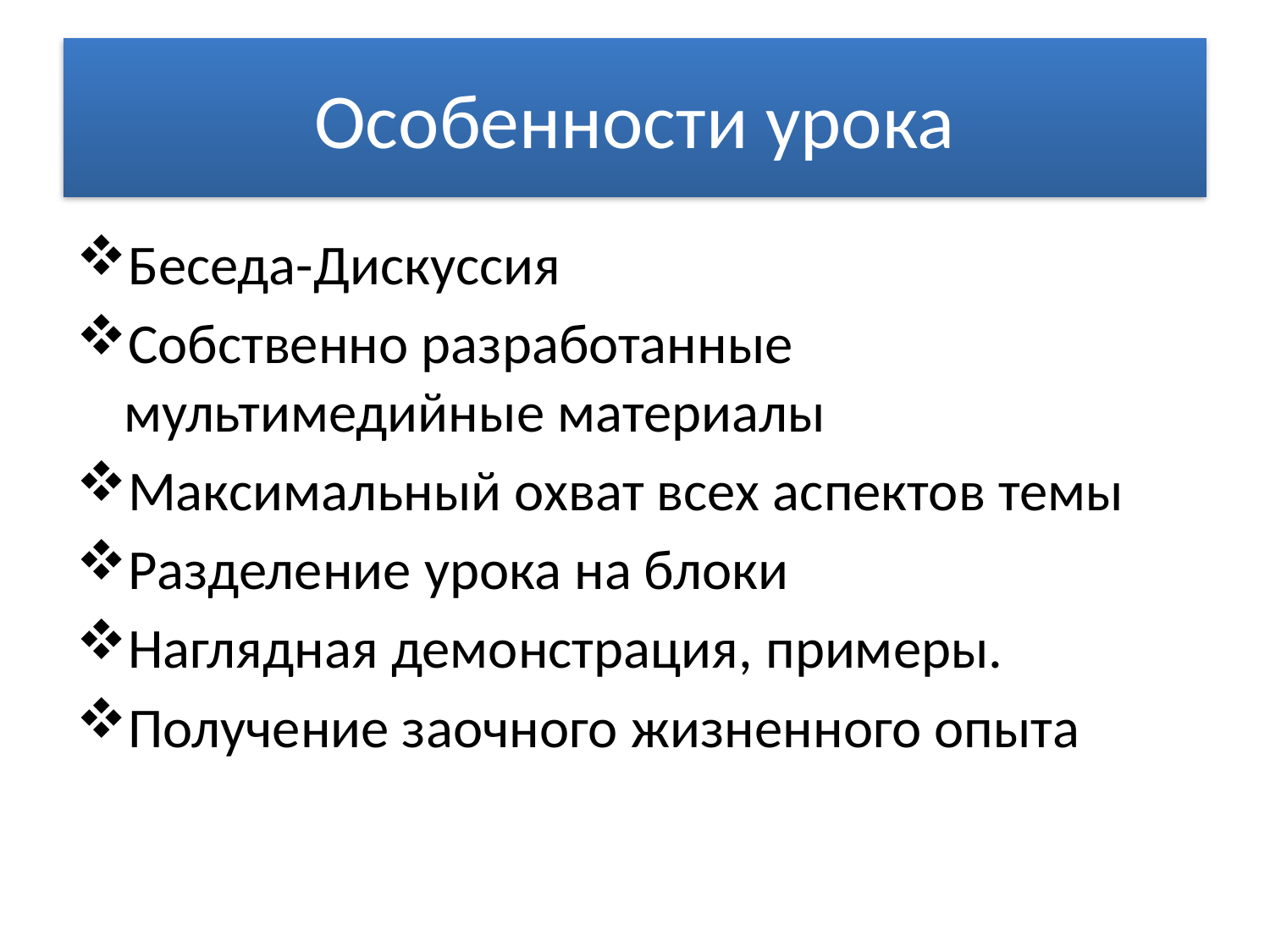

# Особенности урока
Беседа-Дискуссия
Собственно разработанные мультимедийные материалы
Максимальный охват всех аспектов темы
Разделение урока на блоки
Наглядная демонстрация, примеры.
Получение заочного жизненного опыта